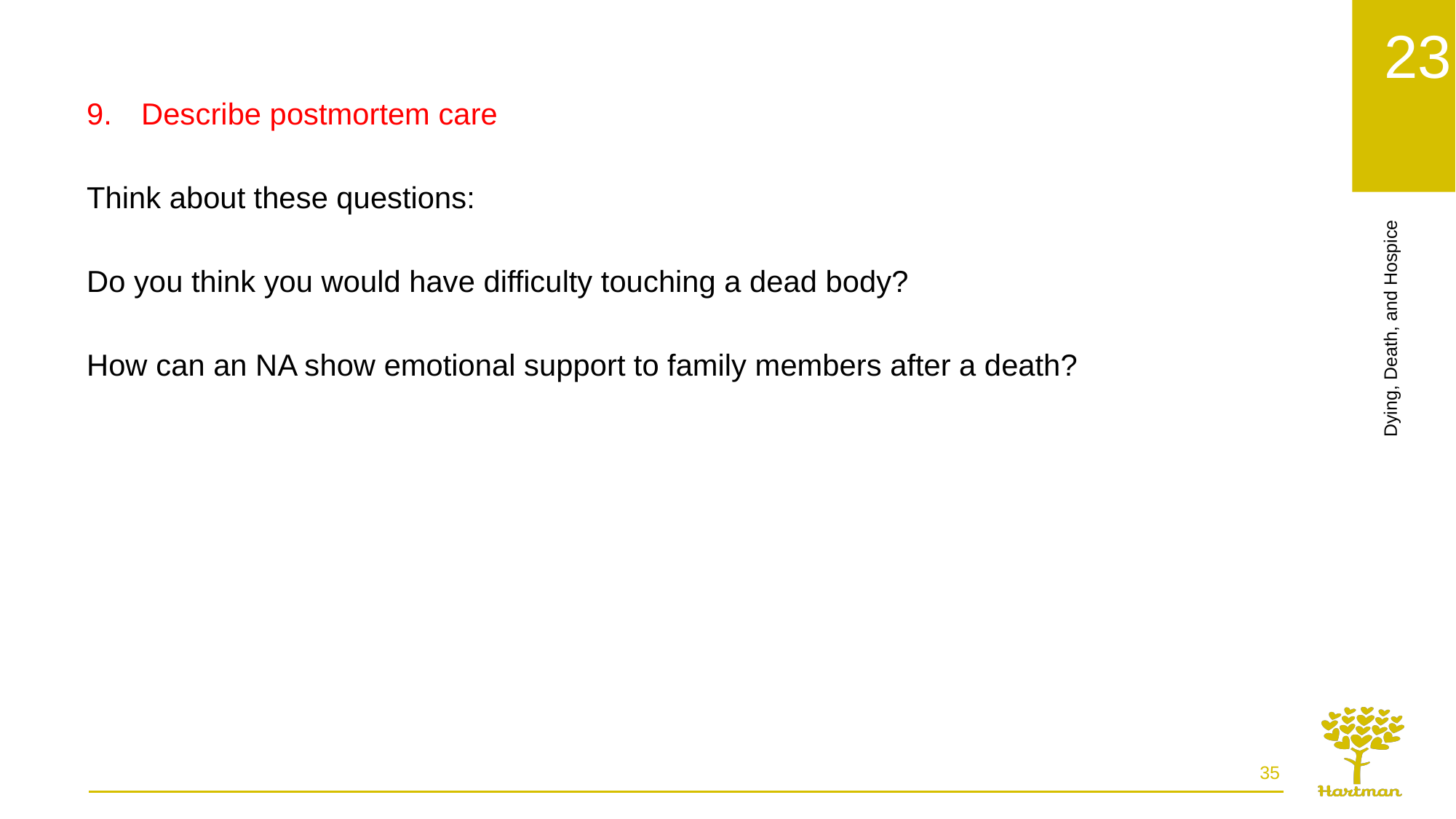

Describe postmortem care

Think about these questions:

Do you think you would have difficulty touching a dead body?

How can an NA show emotional support to family members after a death?

35